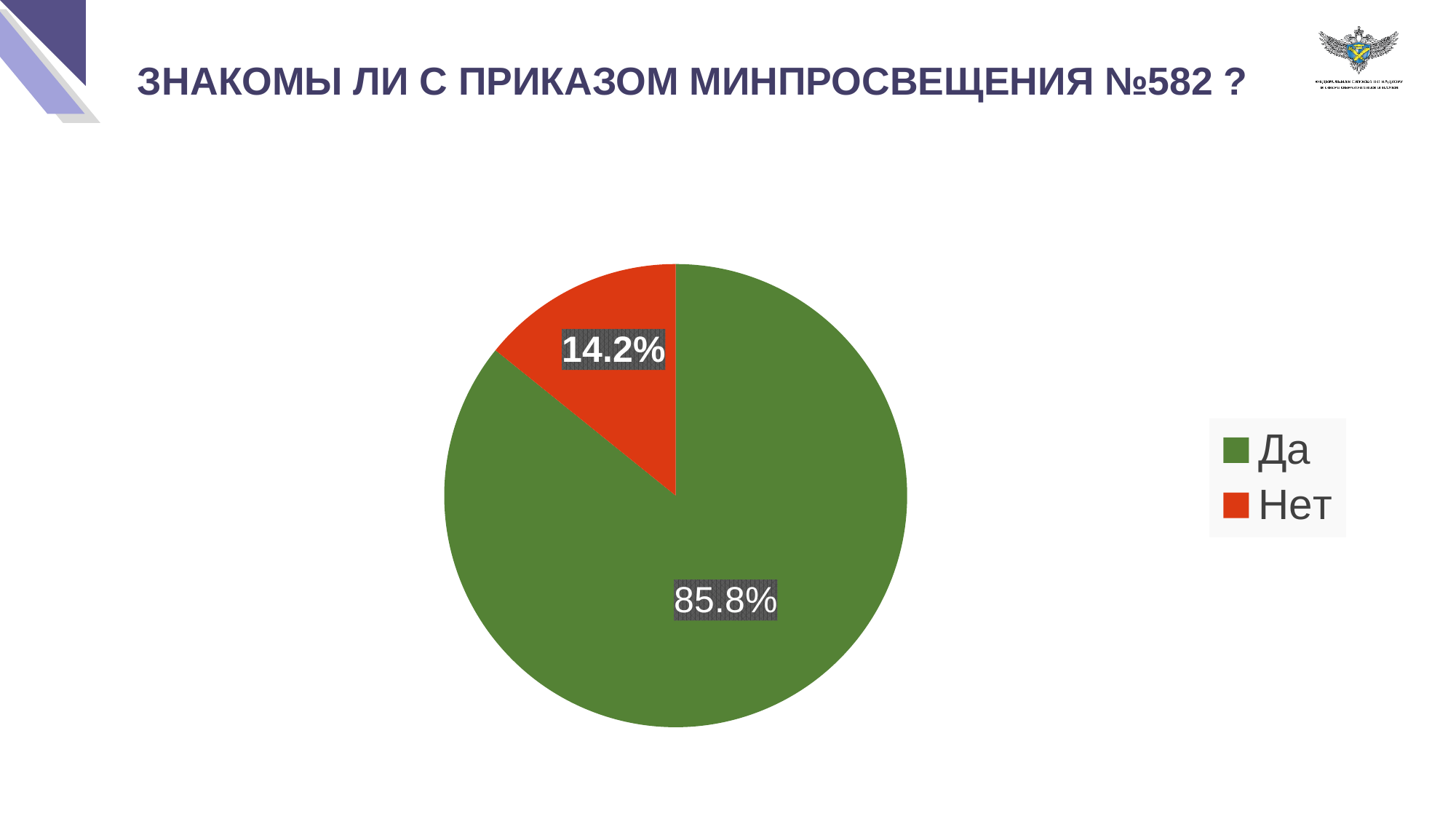

ЗНАКОМЫ ЛИ С ПРИКАЗОМ МИНПРОСВЕЩЕНИЯ №582 ?

### Chart

| Category | Продажи |
|---|---|
| Да | 0.858 |
| Нет | 0.142 |